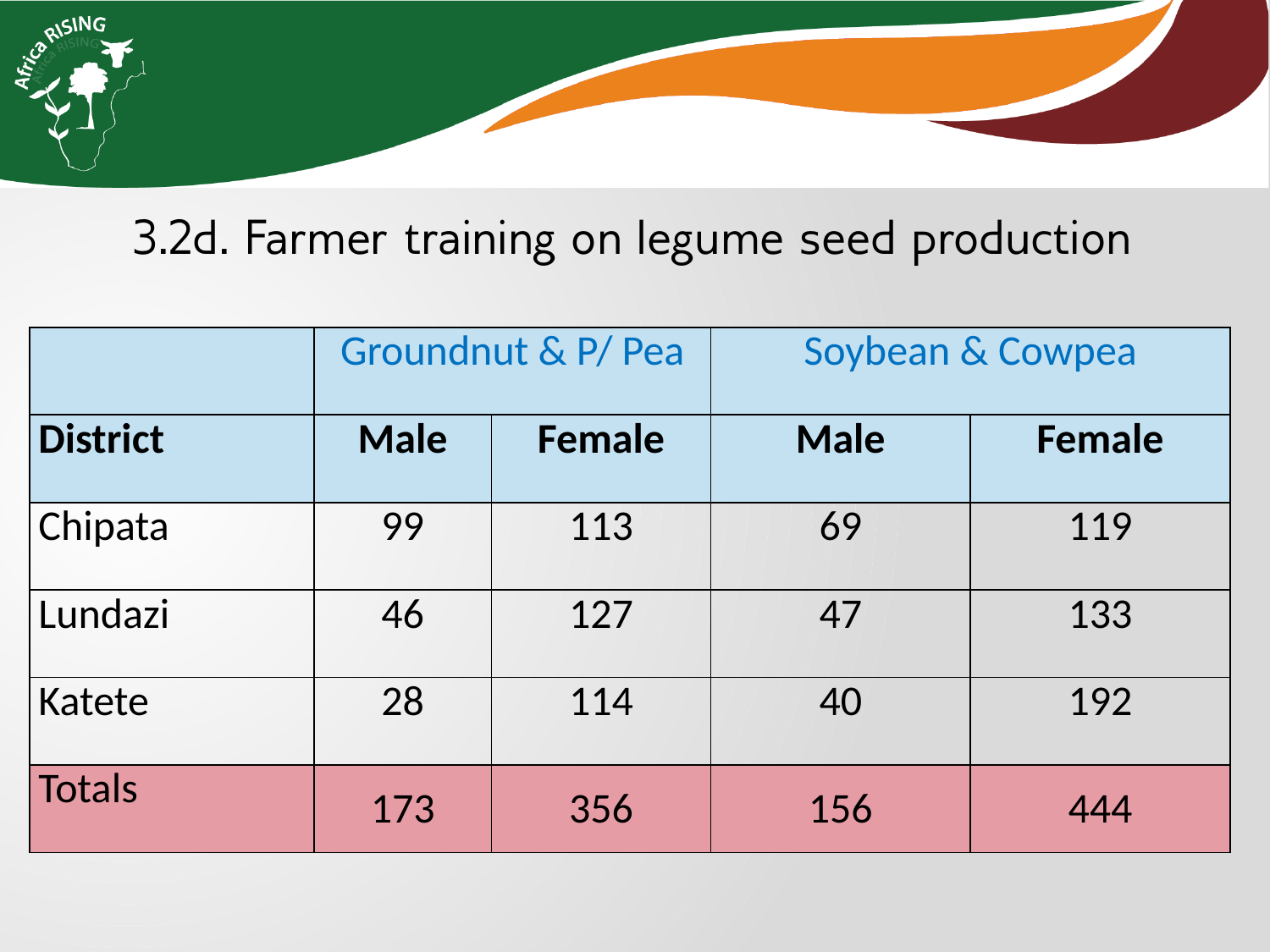

3.2d. Farmer training on legume seed production
|  | Groundnut & P/ Pea |  | Soybean & Cowpea |  |
| --- | --- | --- | --- | --- |
| District | Male | Female | Male | Female |
| Chipata | 99 | 113 | 69 | 119 |
| Lundazi | 46 | 127 | 47 | 133 |
| Katete | 28 | 114 | 40 | 192 |
| Totals | 173 | 356 | 156 | 444 |